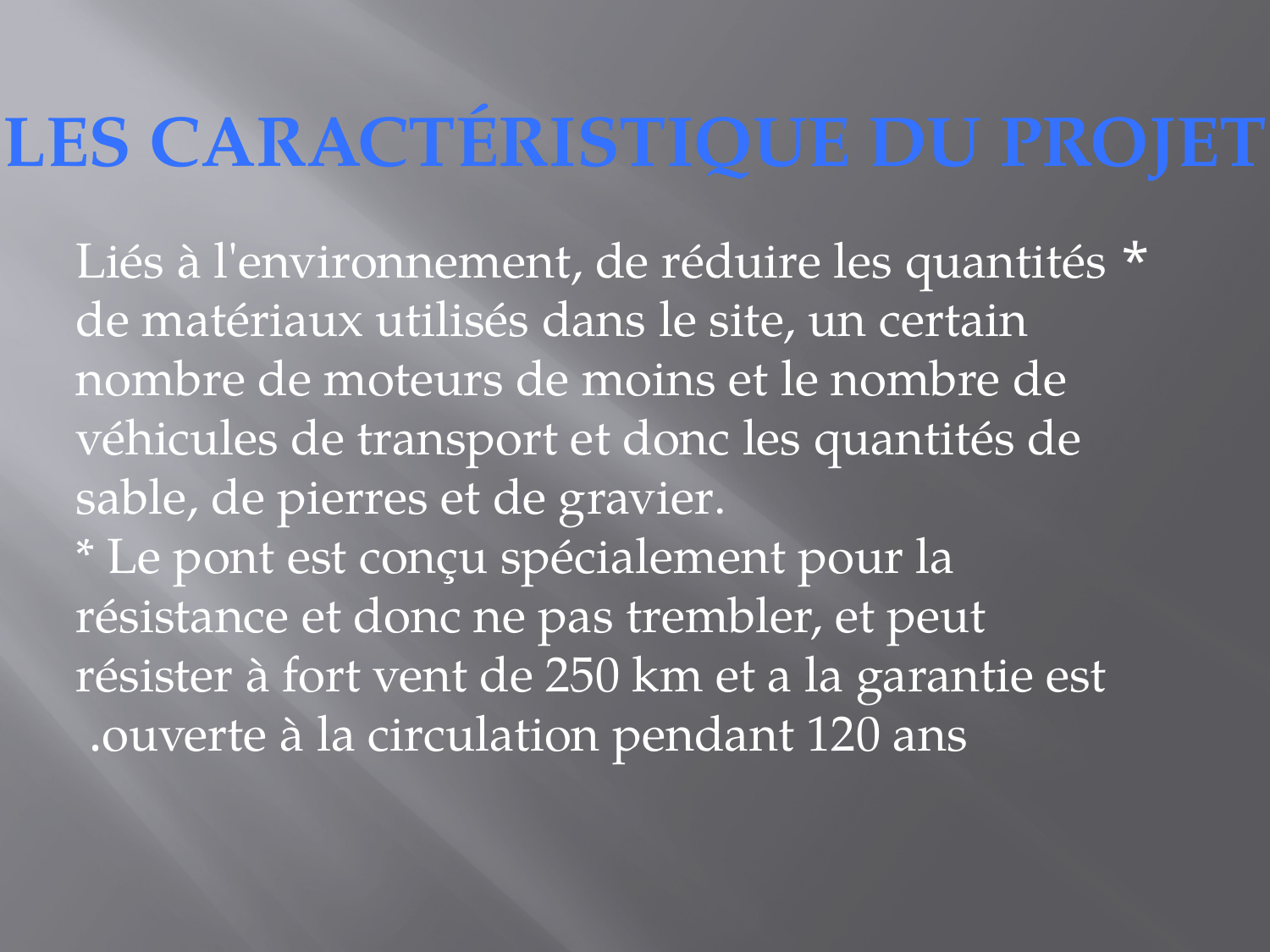

Les caractéristique du projet
* Liés à l'environnement, de réduire les quantités de matériaux utilisés dans le site, un certain nombre de moteurs de moins et le nombre de véhicules de transport et donc les quantités de sable, de pierres et de gravier.
* Le pont est conçu spécialement pour la résistance et donc ne pas trembler, et peut résister à fort vent de 250 km et a la garantie est ouverte à la circulation pendant 120 ans.